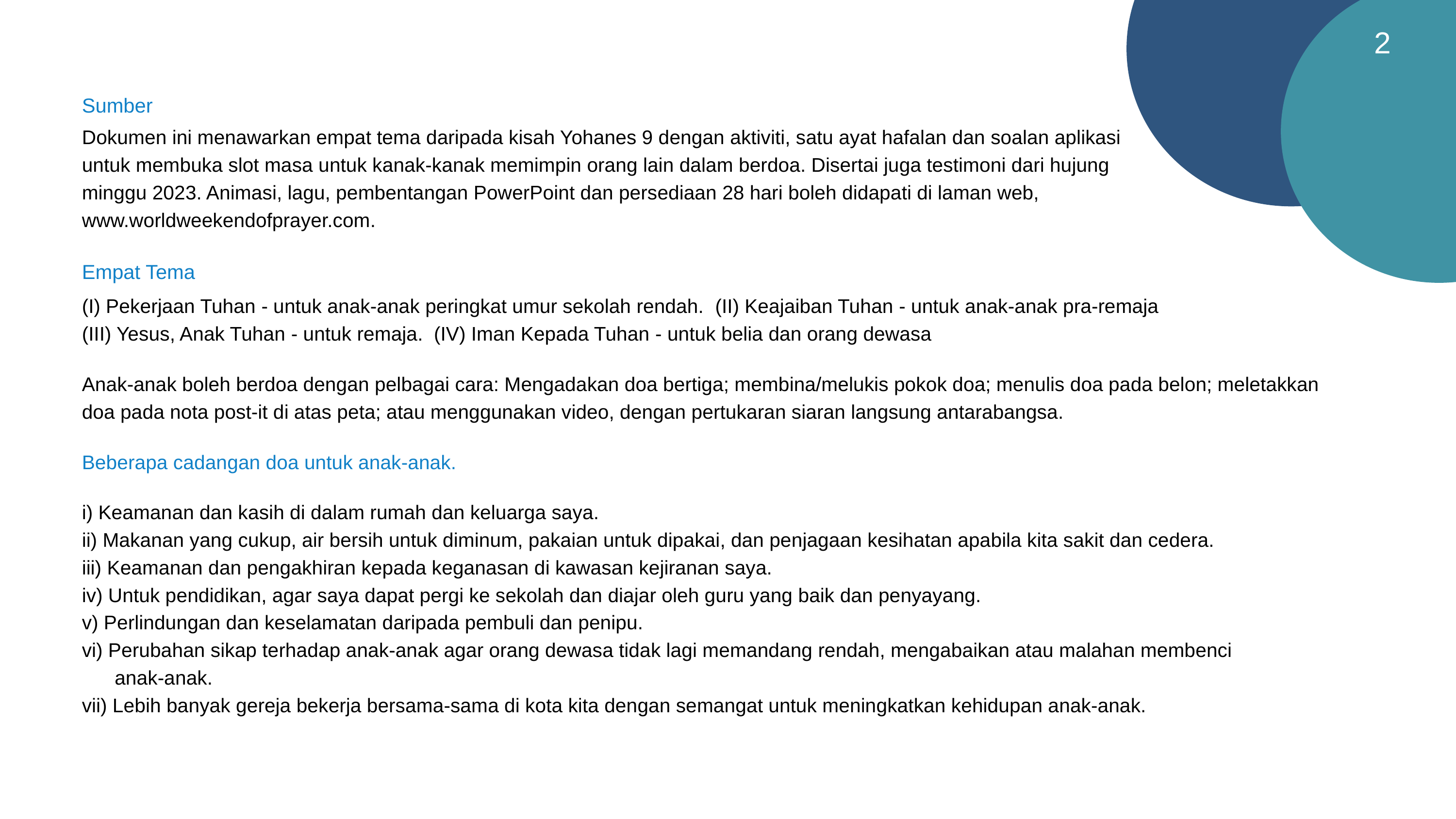

2
Sumber
Dokumen ini menawarkan empat tema daripada kisah Yohanes 9 dengan aktiviti, satu ayat hafalan dan soalan aplikasi untuk membuka slot masa untuk kanak-kanak memimpin orang lain dalam berdoa. Disertai juga testimoni dari hujung minggu 2023. Animasi, lagu, pembentangan PowerPoint dan persediaan 28 hari boleh didapati di laman web, www.worldweekendofprayer.com.
Empat Tema

(I) Pekerjaan Tuhan - untuk anak-anak peringkat umur sekolah rendah.  (II) Keajaiban Tuhan - untuk anak-anak pra-remaja
(III) Yesus, Anak Tuhan - untuk remaja.  (IV) Iman Kepada Tuhan - untuk belia dan orang dewasa

Anak-anak boleh berdoa dengan pelbagai cara: Mengadakan doa bertiga; membina/melukis pokok doa; menulis doa pada belon; meletakkan doa pada nota post-it di atas peta; atau menggunakan video, dengan pertukaran siaran langsung antarabangsa.

Beberapa cadangan doa untuk anak-anak.

i) Keamanan dan kasih di dalam rumah dan keluarga saya.
ii) Makanan yang cukup, air bersih untuk diminum, pakaian untuk dipakai, dan penjagaan kesihatan apabila kita sakit dan cedera.
iii) Keamanan dan pengakhiran kepada keganasan di kawasan kejiranan saya.
iv) Untuk pendidikan, agar saya dapat pergi ke sekolah dan diajar oleh guru yang baik dan penyayang.
v) Perlindungan dan keselamatan daripada pembuli dan penipu.
vi) Perubahan sikap terhadap anak-anak agar orang dewasa tidak lagi memandang rendah, mengabaikan atau malahan membenci
      anak-anak.
vii) Lebih banyak gereja bekerja bersama-sama di kota kita dengan semangat untuk meningkatkan kehidupan anak-anak.